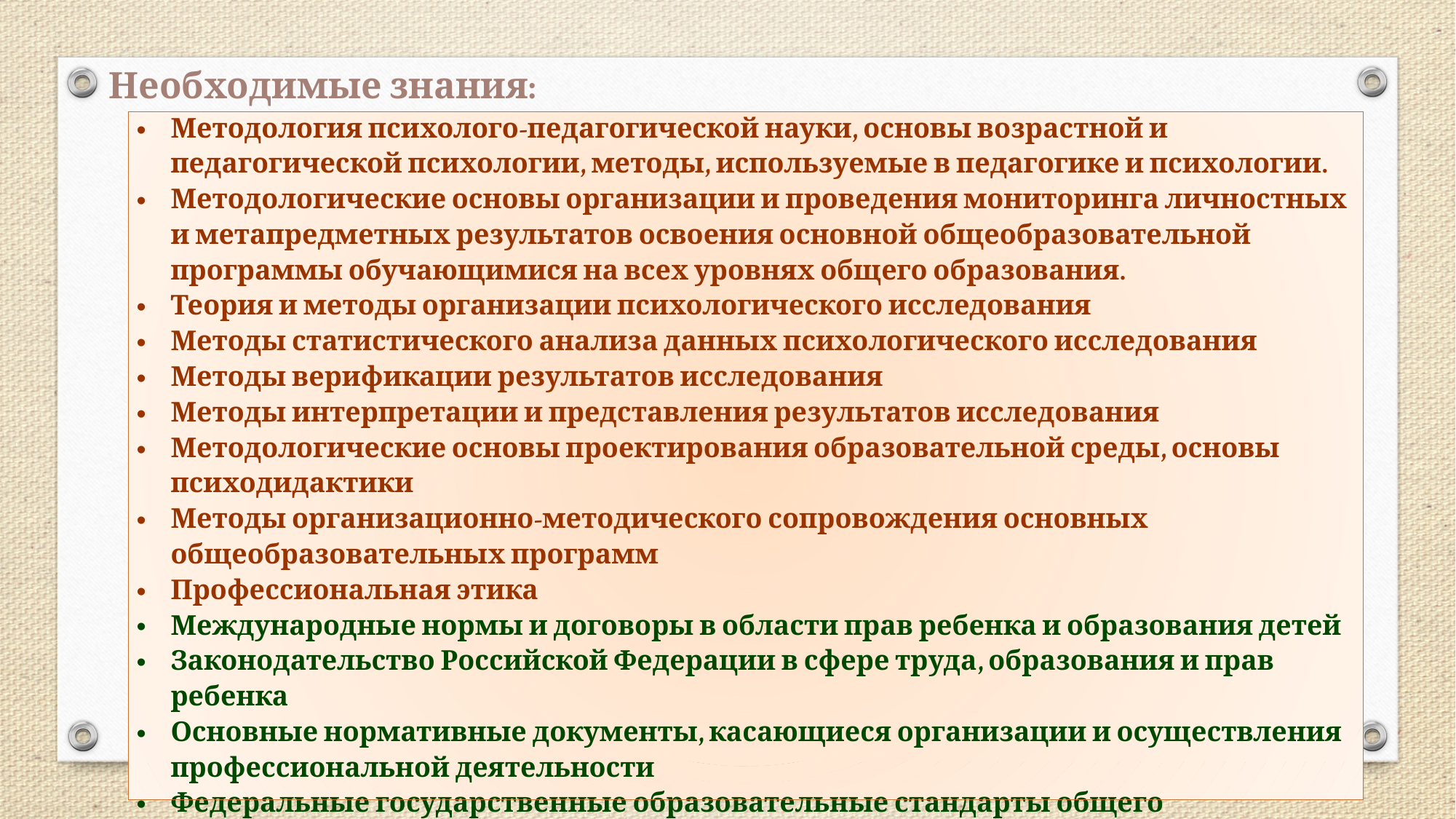

Необходимые знания:
| Методология психолого-педагогической науки, основы возрастной и педагогической психологии, методы, используемые в педагогике и психологии. Методологические основы организации и проведения мониторинга личностных и метапредметных результатов освоения основной общеобразовательной программы обучающимися на всех уровнях общего образования. Теория и методы организации психологического исследования Методы статистического анализа данных психологического исследования Методы верификации результатов исследования Методы интерпретации и представления результатов исследования Методологические основы проектирования образовательной среды, основы психодидактики Методы организационно-методического сопровождения основных общеобразовательных программ Профессиональная этика Международные нормы и договоры в области прав ребенка и образования детей Законодательство Российской Федерации в сфере труда, образования и прав ребенка Основные нормативные документы, касающиеся организации и осуществления профессиональной деятельности Федеральные государственные образовательные стандарты общего образования |
| --- |